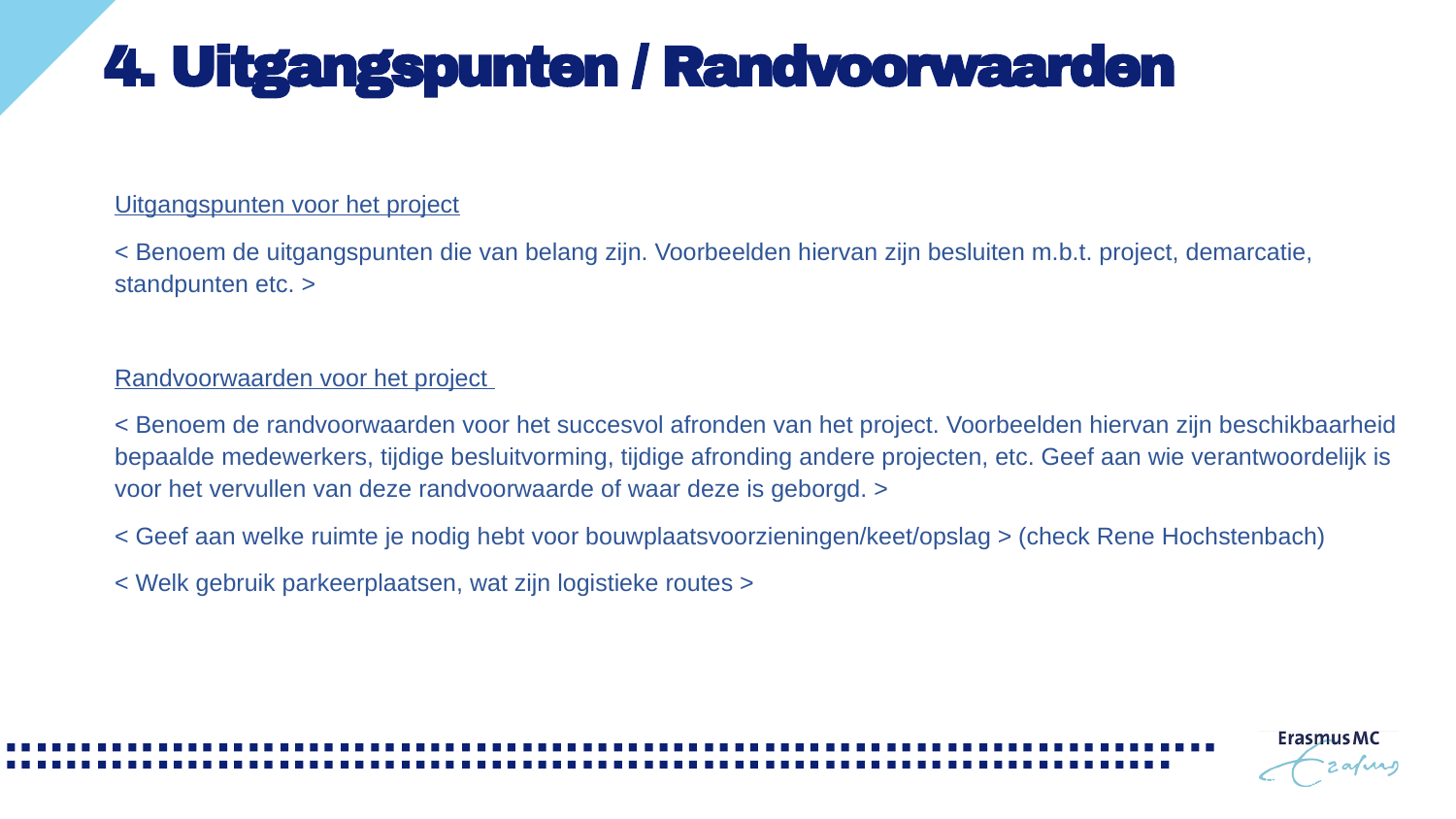

4. Uitgangspunten / Randvoorwaarden
Uitgangspunten voor het project
< Benoem de uitgangspunten die van belang zijn. Voorbeelden hiervan zijn besluiten m.b.t. project, demarcatie, standpunten etc. >

Randvoorwaarden voor het project
< Benoem de randvoorwaarden voor het succesvol afronden van het project. Voorbeelden hiervan zijn beschikbaarheid bepaalde medewerkers, tijdige besluitvorming, tijdige afronding andere projecten, etc. Geef aan wie verantwoordelijk is voor het vervullen van deze randvoorwaarde of waar deze is geborgd. >
< Geef aan welke ruimte je nodig hebt voor bouwplaatsvoorzieningen/keet/opslag > (check Rene Hochstenbach)
< Welk gebruik parkeerplaatsen, wat zijn logistieke routes >